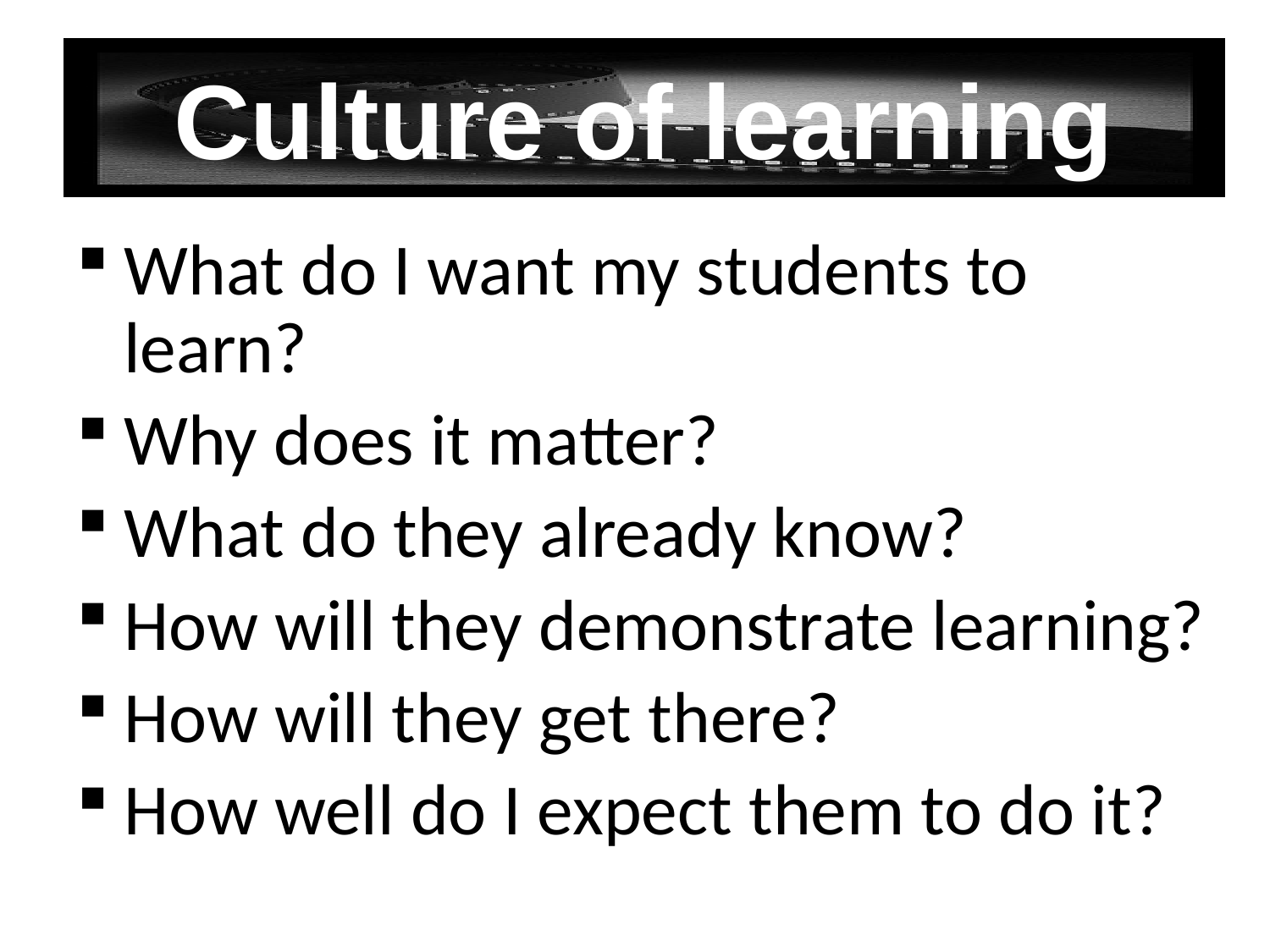

# Culture of learning
What do I want my students to learn?
Why does it matter?
What do they already know?
How will they demonstrate learning?
How will they get there?
How well do I expect them to do it?